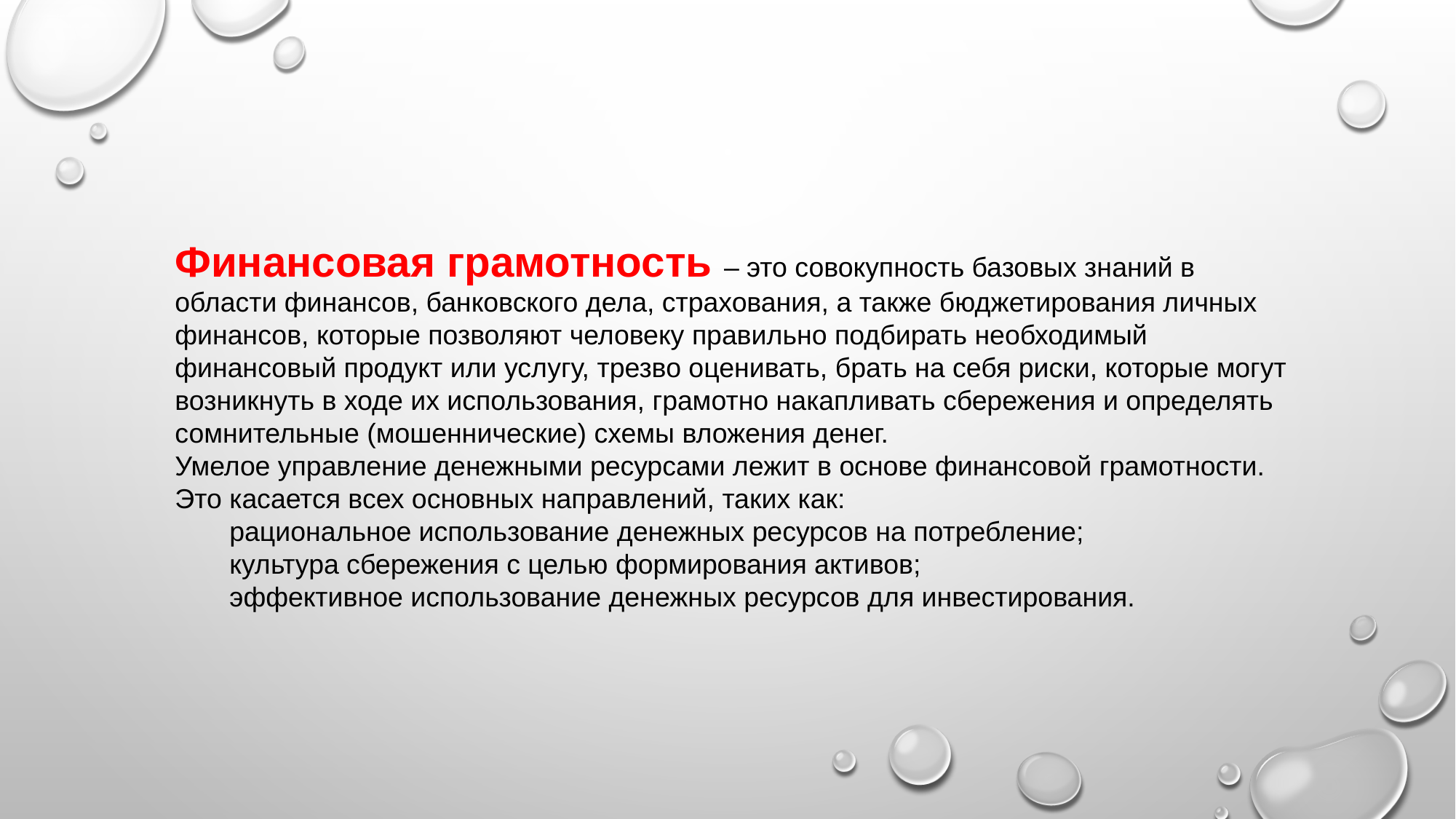

Финансовая грамотность – это совокупность базовых знаний в области финансов, банковского дела, страхования, а также бюджетирования личных финансов, которые позволяют человеку правильно подбирать необходимый финансовый продукт или услугу, трезво оценивать, брать на себя риски, которые могут возникнуть в ходе их использования, грамотно накапливать сбережения и определять сомнительные (мошеннические) схемы вложения денег.
Умелое управление денежными ресурсами лежит в основе финансовой грамотности.
Это касается всех основных направлений, таких как:
рациональное использование денежных ресурсов на потребление;
культура сбережения с целью формирования активов;
эффективное использование денежных ресурсов для инвестирования.